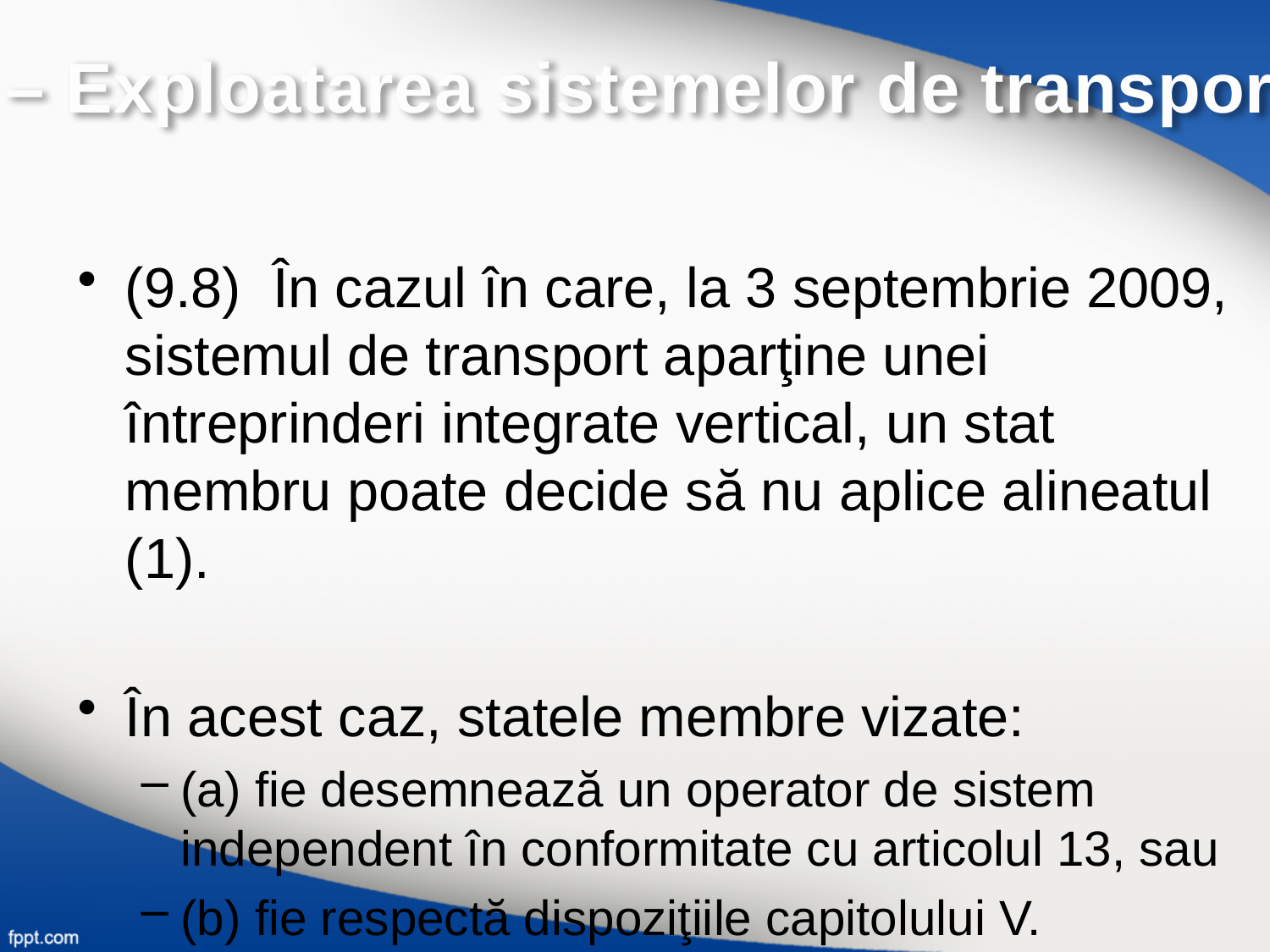

IV – Exploatarea sistemelor de transport

(9.8)  În cazul în care, la 3 septembrie 2009, sistemul de transport aparţine unei întreprinderi integrate vertical, un stat membru poate decide să nu aplice alineatul (1).

În acest caz, statele membre vizate:
(a) fie desemnează un operator de sistem independent în conformitate cu articolul 13, sau
(b) fie respectă dispoziţiile capitolului V.